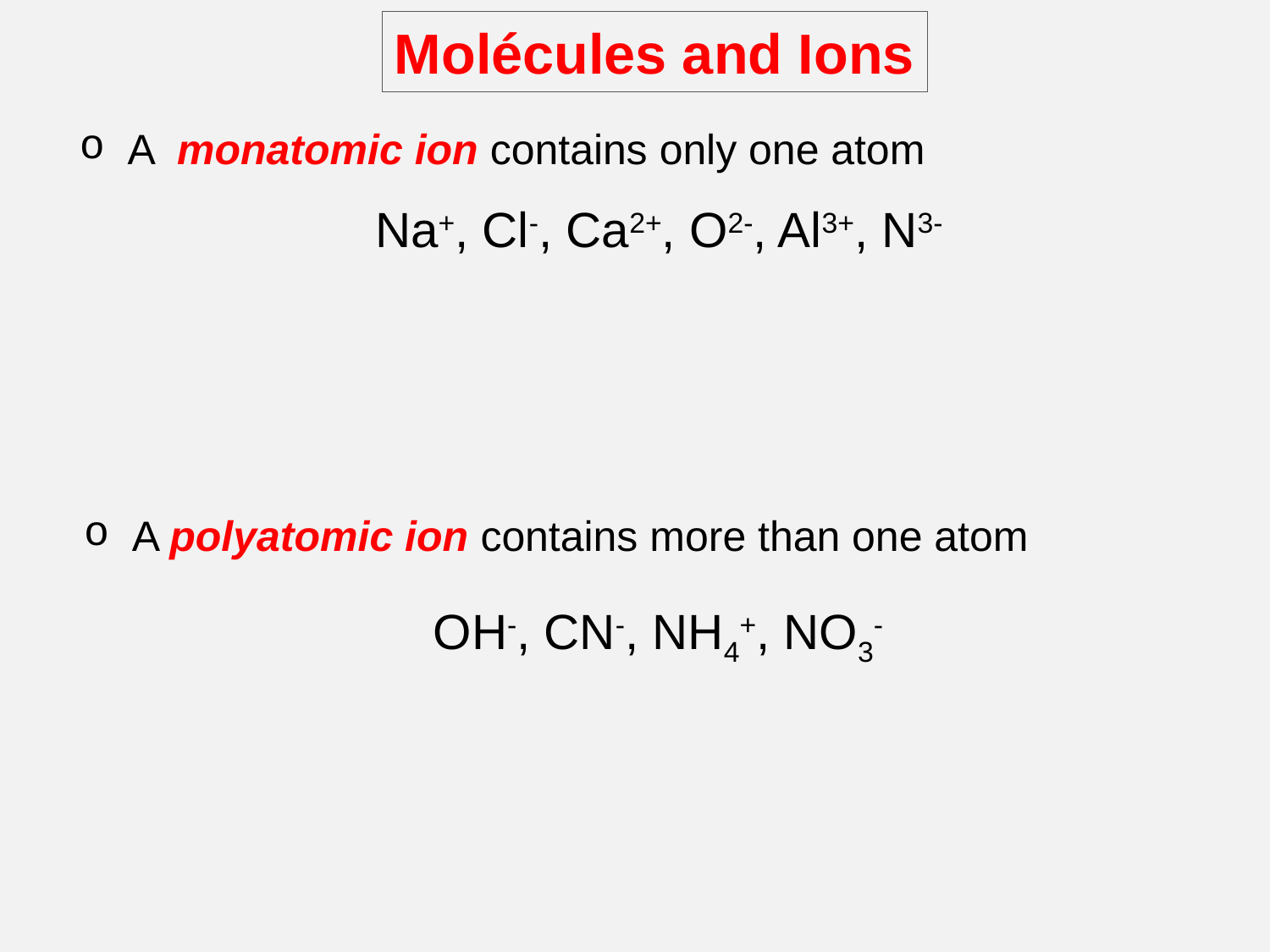

Molécules and Ions
A  monatomic ion contains only one atom
Na+, Cl-, Ca2+, O2-, Al3+, N3-
A polyatomic ion contains more than one atom
OH-, CN-, NH4+, NO3-